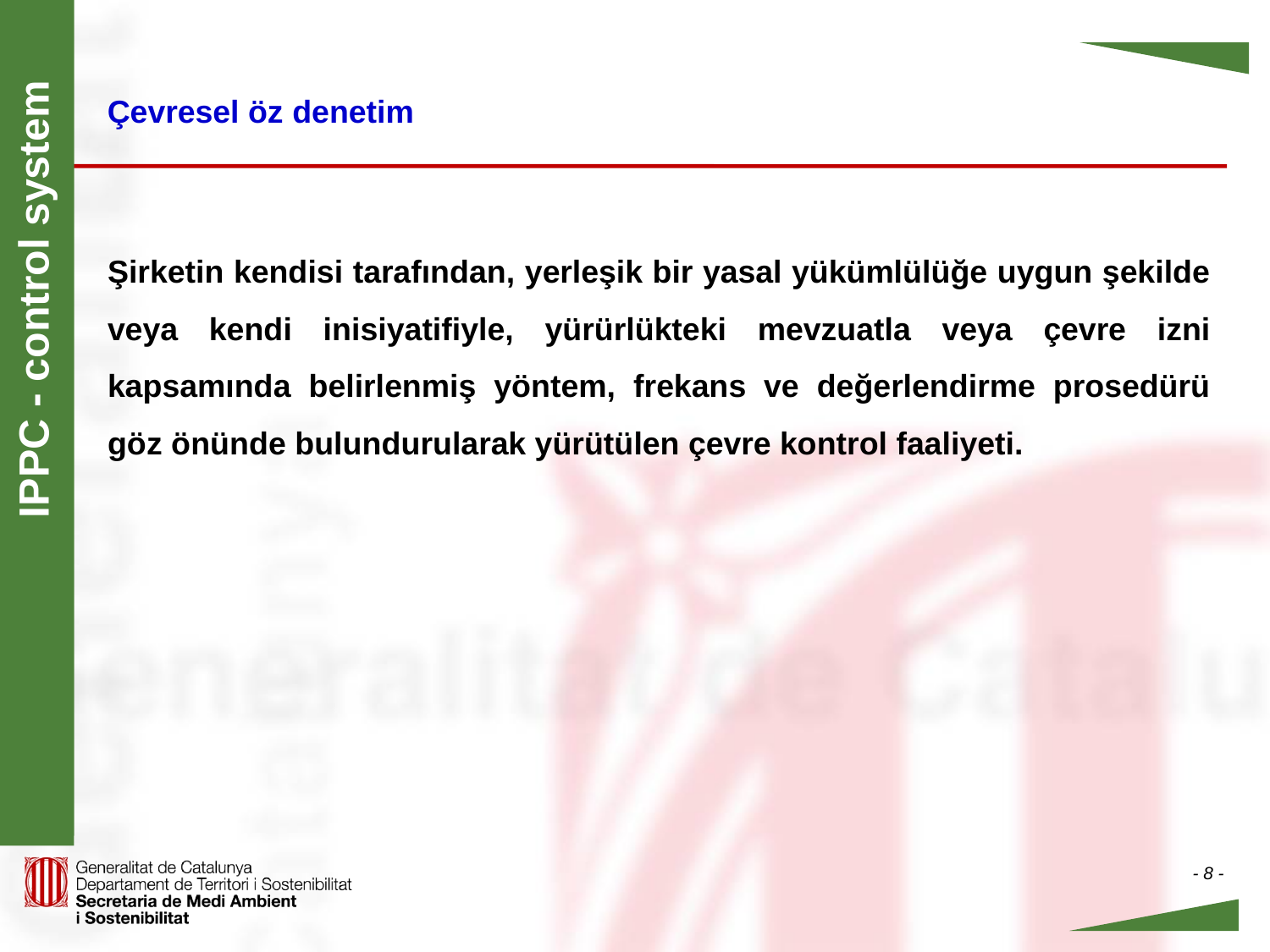

Çevresel öz denetim
Şirketin kendisi tarafından, yerleşik bir yasal yükümlülüğe uygun şekilde veya kendi inisiyatifiyle, yürürlükteki mevzuatla veya çevre izni kapsamında belirlenmiş yöntem, frekans ve değerlendirme prosedürü göz önünde bulundurularak yürütülen çevre kontrol faaliyeti.
IPPC - control system